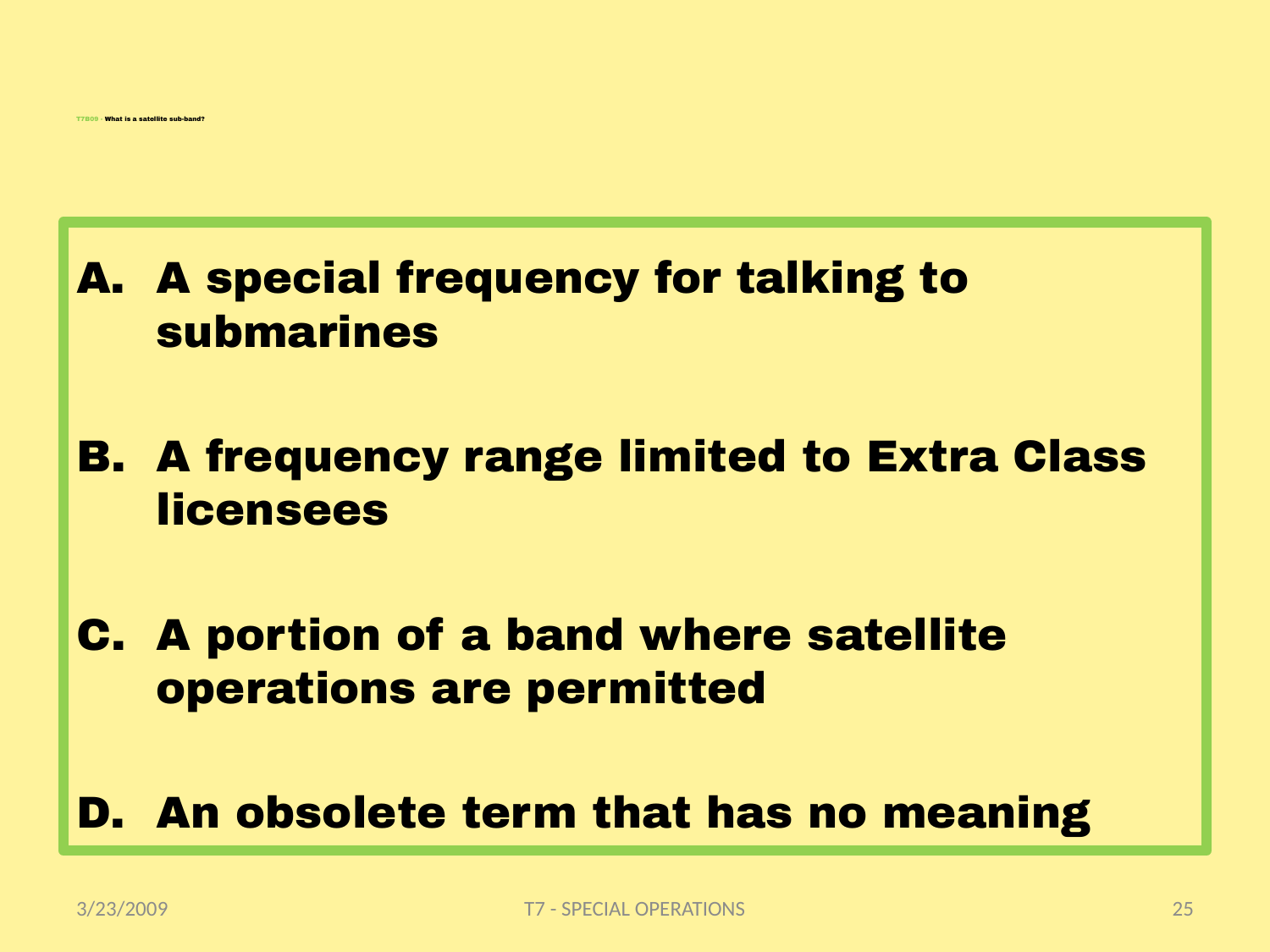

# T7B09 - What is a satellite sub-band?

A special frequency for talking to submarines

A frequency range limited to Extra Class licensees

A portion of a band where satellite operations are permitted

An obsolete term that has no meaning
3/23/2009
T7 - SPECIAL OPERATIONS
25